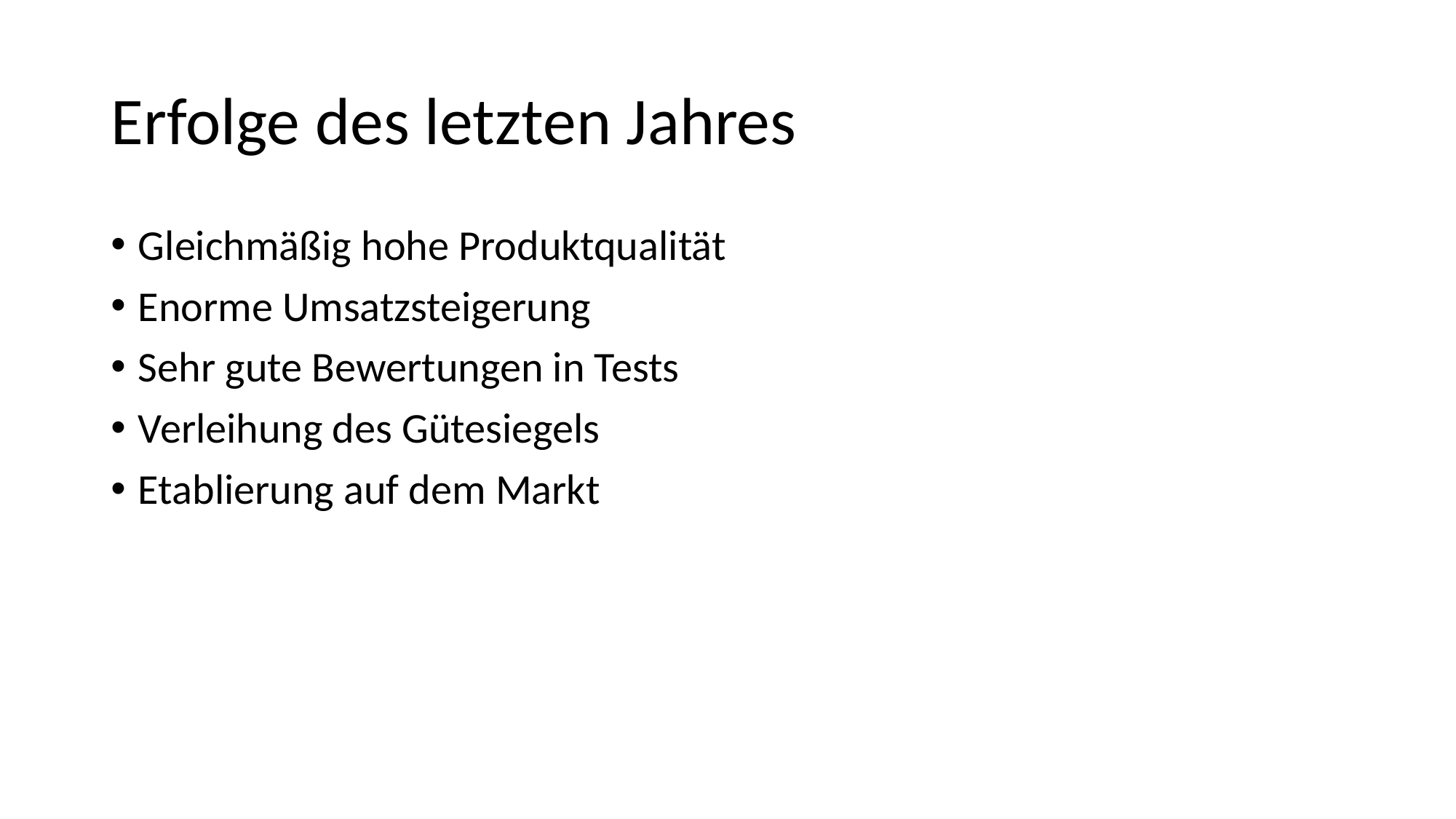

# Erfolge des letzten Jahres
Gleichmäßig hohe Produktqualität
Enorme Umsatzsteigerung
Sehr gute Bewertungen in Tests
Verleihung des Gütesiegels
Etablierung auf dem Markt